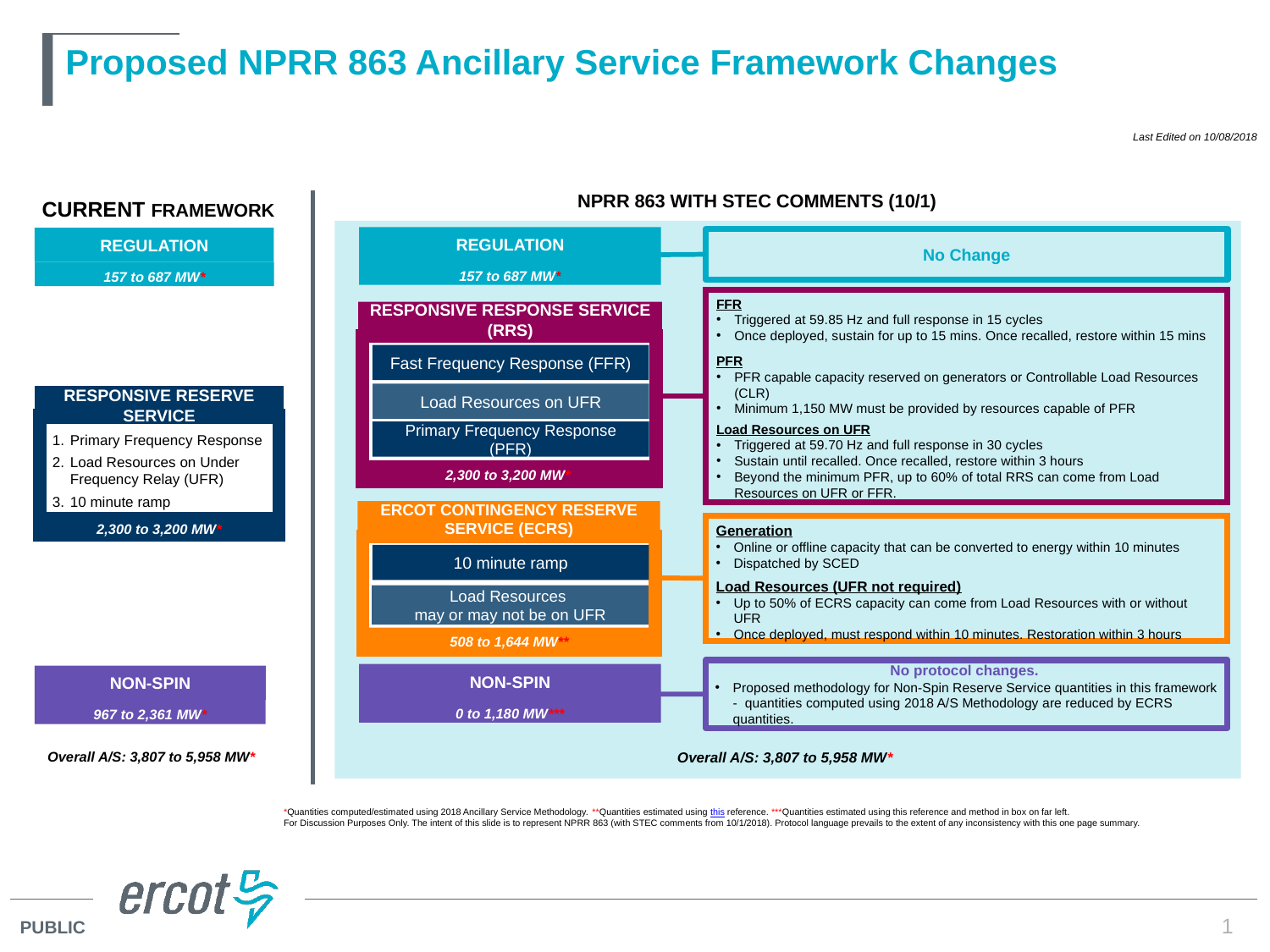

# Proposed NPRR 863 Ancillary Service Framework Changes
Last Edited on 10/08/2018
NPRR 863 With STEC Comments (10/1)
Current Framework

Regulation
Regulation
No Change
157 to 687 MW*
157 to 687 MW*
FFR
Triggered at 59.85 Hz and full response in 15 cycles
Once deployed, sustain for up to 15 mins. Once recalled, restore within 15 mins

PFR
PFR capable capacity reserved on generators or Controllable Load Resources (CLR)
Minimum 1,150 MW must be provided by resources capable of PFR

Load Resources on UFR
Triggered at 59.70 Hz and full response in 30 cycles
Sustain until recalled. Once recalled, restore within 3 hours
Beyond the minimum PFR, up to 60% of total RRS can come from Load Resources on UFR or FFR.
Responsive Response Service (RRS)

Fast Frequency Response (FFR)
Load Resources on UFR
Responsive Reserve Service

Primary Frequency Response

Load Resources on Under Frequency Relay (UFR)

10 minute ramp

Primary Frequency Response (PFR)
2,300 to 3,200 MW*
ERCOT Contingency Reserve Service (ECRS)
2,300 to 3,200 MW*
Generation
Online or offline capacity that can be converted to energy within 10 minutes
Dispatched by SCED

Load Resources (UFR not required)
Up to 50% of ECRS capacity can come from Load Resources with or without UFR
Once deployed, must respond within 10 minutes. Restoration within 3 hours

10 minute ramp
Load Resources
may or may not be on UFR
508 to 1,644 MW**
No protocol changes.
Proposed methodology for Non-Spin Reserve Service quantities in this framework -  quantities computed using 2018 A/S Methodology are reduced by ECRS quantities.
Non-Spin
Non-Spin
0 to 1,180 MW***
967 to 2,361 MW*
Overall A/S: 3,807 to 5,958 MW*
Overall A/S: 3,807 to 5,958 MW*
*Quantities computed/estimated using 2018 Ancillary Service Methodology. **Quantities estimated using this reference. ***Quantities estimated using this reference and method in box on far left.
For Discussion Purposes Only. The intent of this slide is to represent NPRR 863 (with STEC comments from 10/1/2018). Protocol language prevails to the extent of any inconsistency with this one page summary.
1